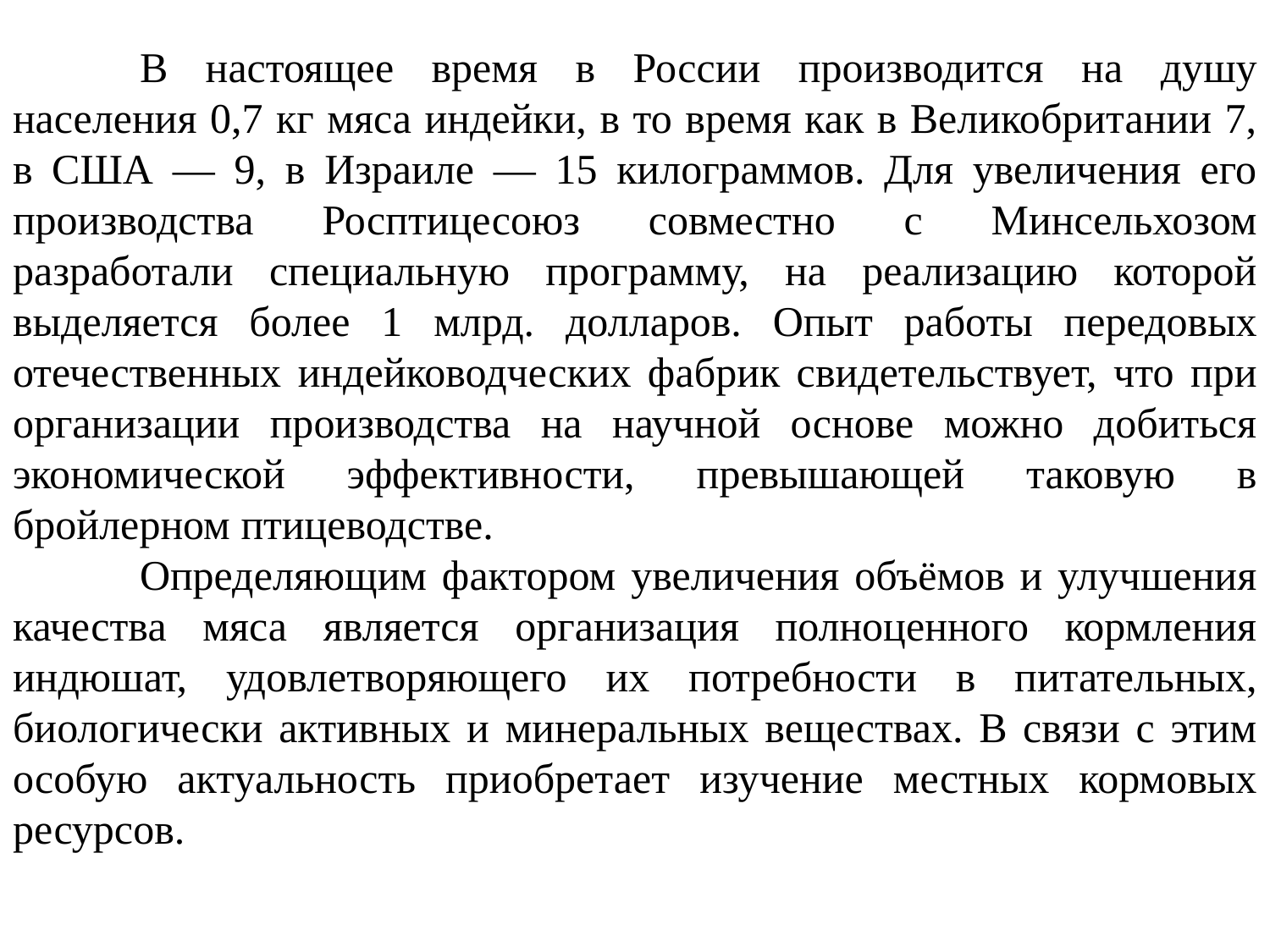

В настоящее время в России производится на душу населения 0,7 кг мяса индейки, в то время как в Великобритании 7, в США — 9, в Израиле — 15 килограммов. Для увеличения его производства Росптицесоюз совместно с Минсельхозом разработали специальную программу, на реализацию которой выделяется более 1 млрд. долларов. Опыт работы передовых отечественных индейководческих фабрик свидетельствует, что при организации производства на научной основе можно добиться экономической эффективности, превышающей таковую в бройлерном птицеводстве.
	Определяющим фактором увеличения объёмов и улучшения качества мяса является организация полноценного кормления индюшат, удовлетворяющего их потребности в питательных, биологически активных и минеральных веществах. В связи с этим особую актуальность приобретает изучение местных кормовых ресурсов.